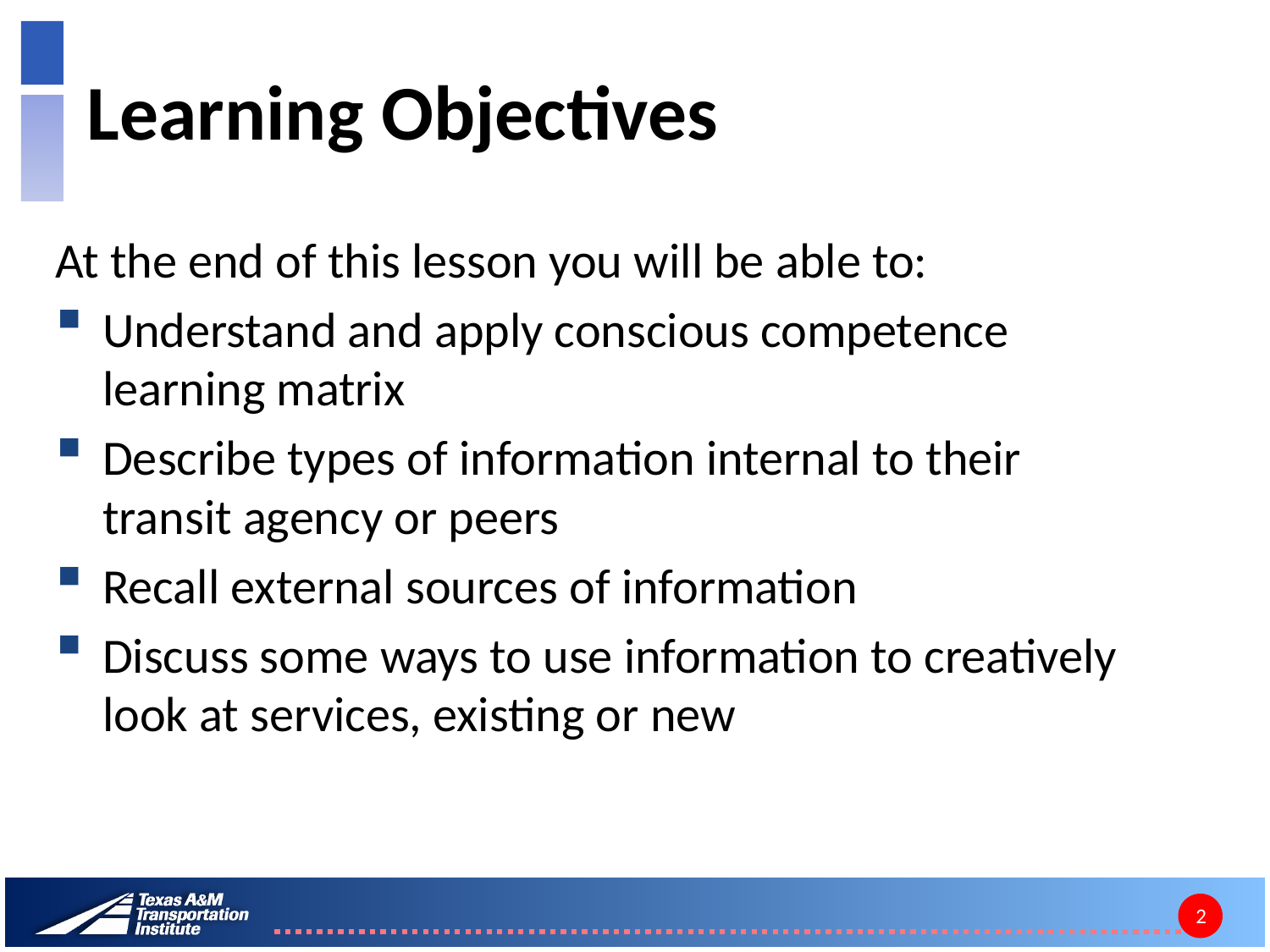

# Learning Objectives
At the end of this lesson you will be able to:
Understand and apply conscious competence learning matrix
Describe types of information internal to their transit agency or peers
Recall external sources of information
Discuss some ways to use information to creatively look at services, existing or new
2